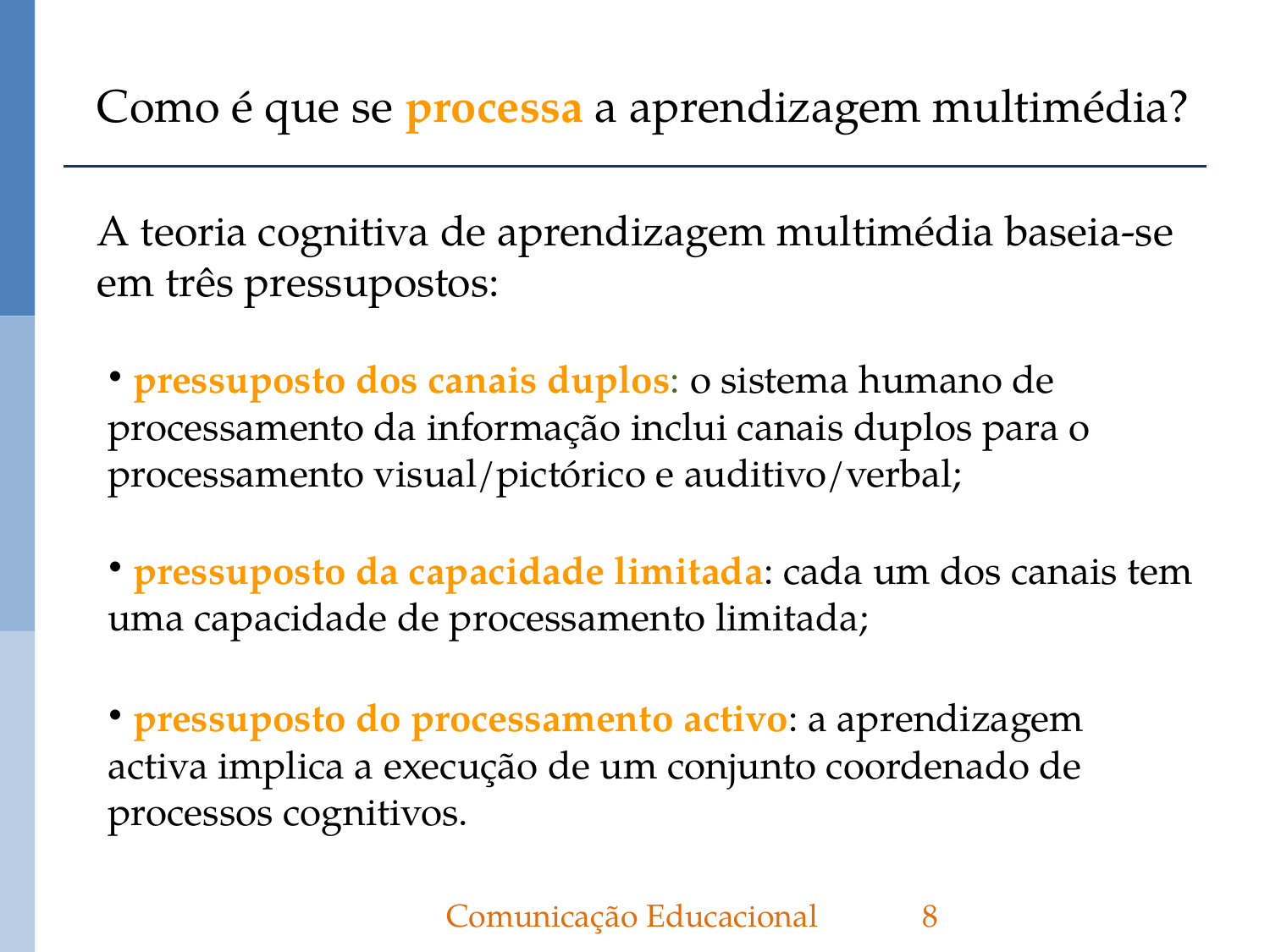

Como é que se processa a aprendizagem multimédia?
A teoria cognitiva de aprendizagem multimédia baseia-se em três pressupostos:
 pressuposto dos canais duplos: o sistema humano de processamento da informação inclui canais duplos para o processamento visual/pictórico e auditivo/verbal;
 pressuposto da capacidade limitada: cada um dos canais tem uma capacidade de processamento limitada;
 pressuposto do processamento activo: a aprendizagem activa implica a execução de um conjunto coordenado de processos cognitivos.
Comunicação Educacional
8